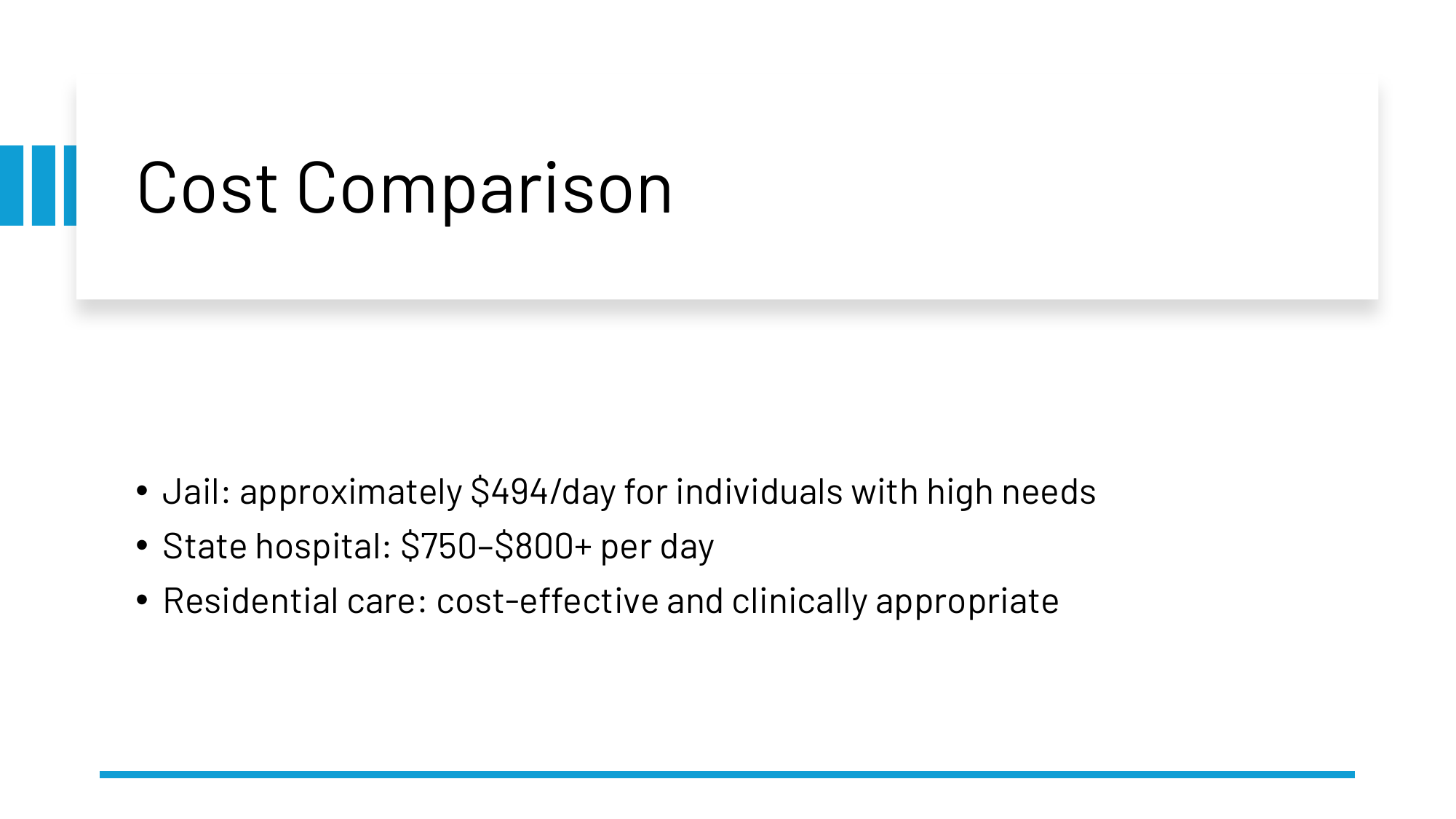

# Cost Comparison

Jail: approximately $494/day for individuals with high needs
State hospital: $750–$800+ per day
Residential care: cost-effective and clinically appropriate